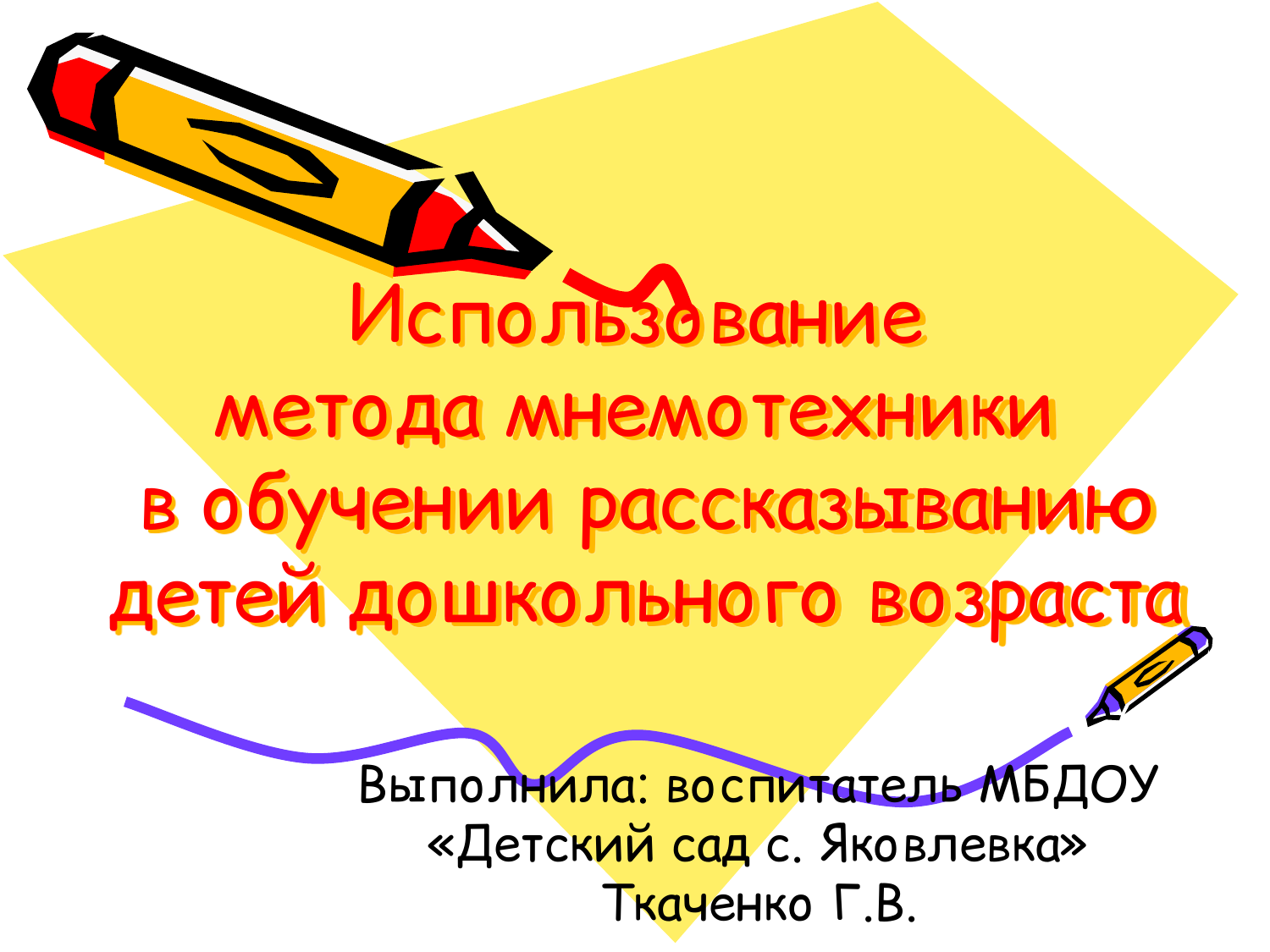

# Использование метода мнемотехники в обучении рассказыванию детей дошкольного возраста
Выполнила: воспитатель МБДОУ «Детский сад с. Яковлевка»
Ткаченко Г.В.